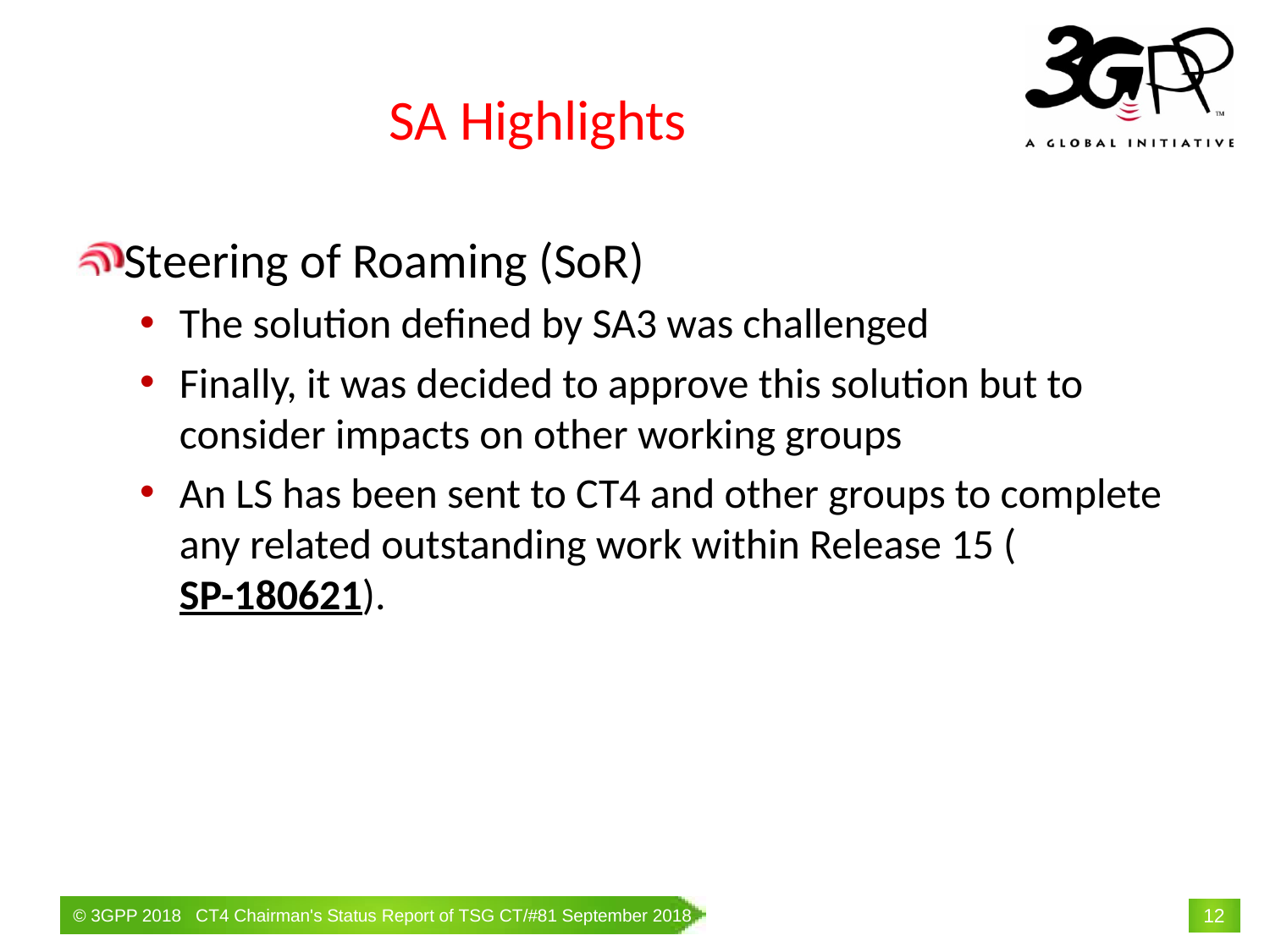

# SA Highlights
Steering of Roaming (SoR)
The solution defined by SA3 was challenged
Finally, it was decided to approve this solution but to consider impacts on other working groups
An LS has been sent to CT4 and other groups to complete any related outstanding work within Release 15 (SP-180621).